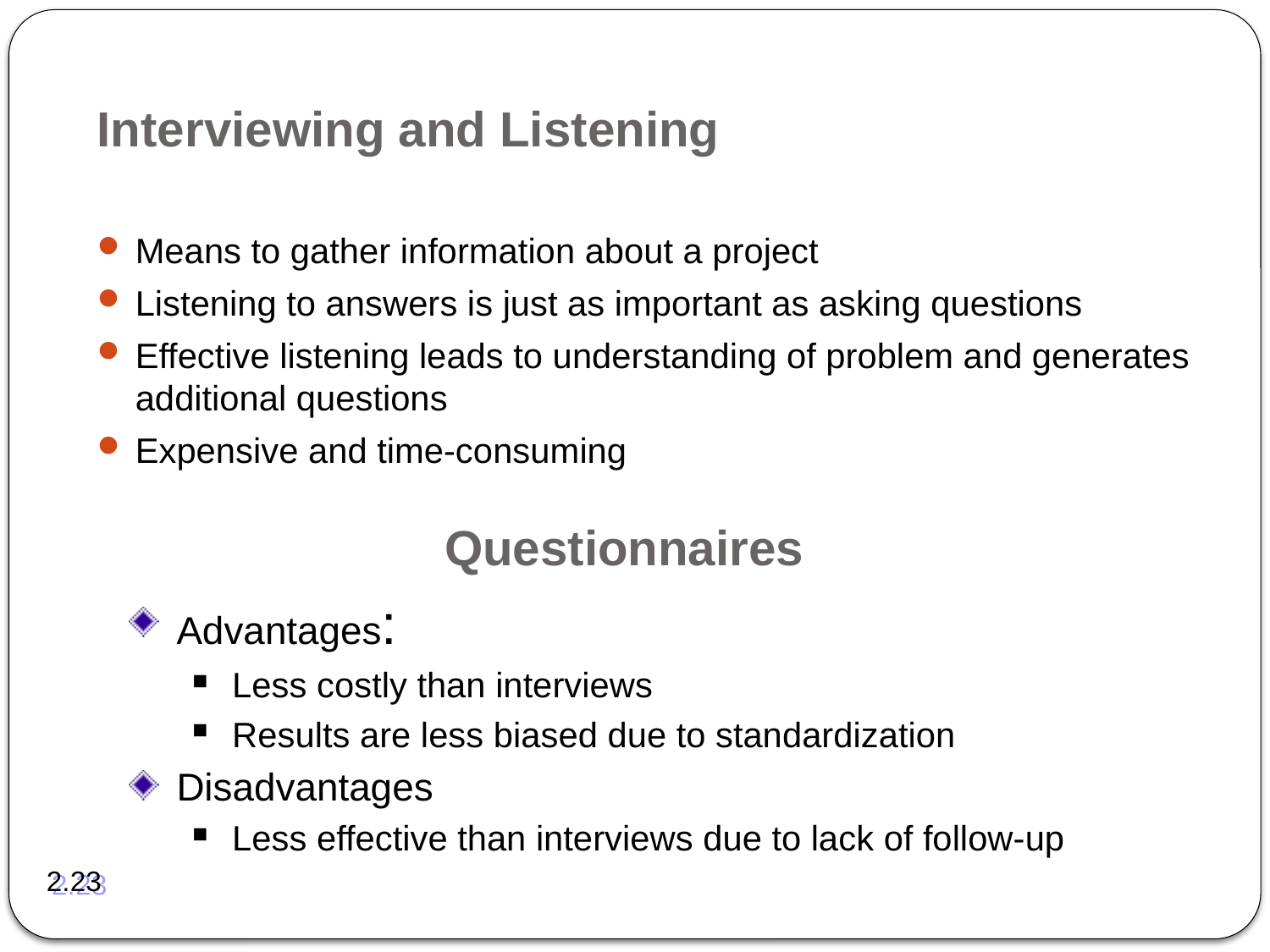

# Interviewing and Listening
Means to gather information about a project
Listening to answers is just as important as asking questions
Effective listening leads to understanding of problem and generates additional questions
Expensive and time-consuming
Questionnaires
Advantages:
Less costly than interviews
Results are less biased due to standardization
Disadvantages
Less effective than interviews due to lack of follow-up
2.23